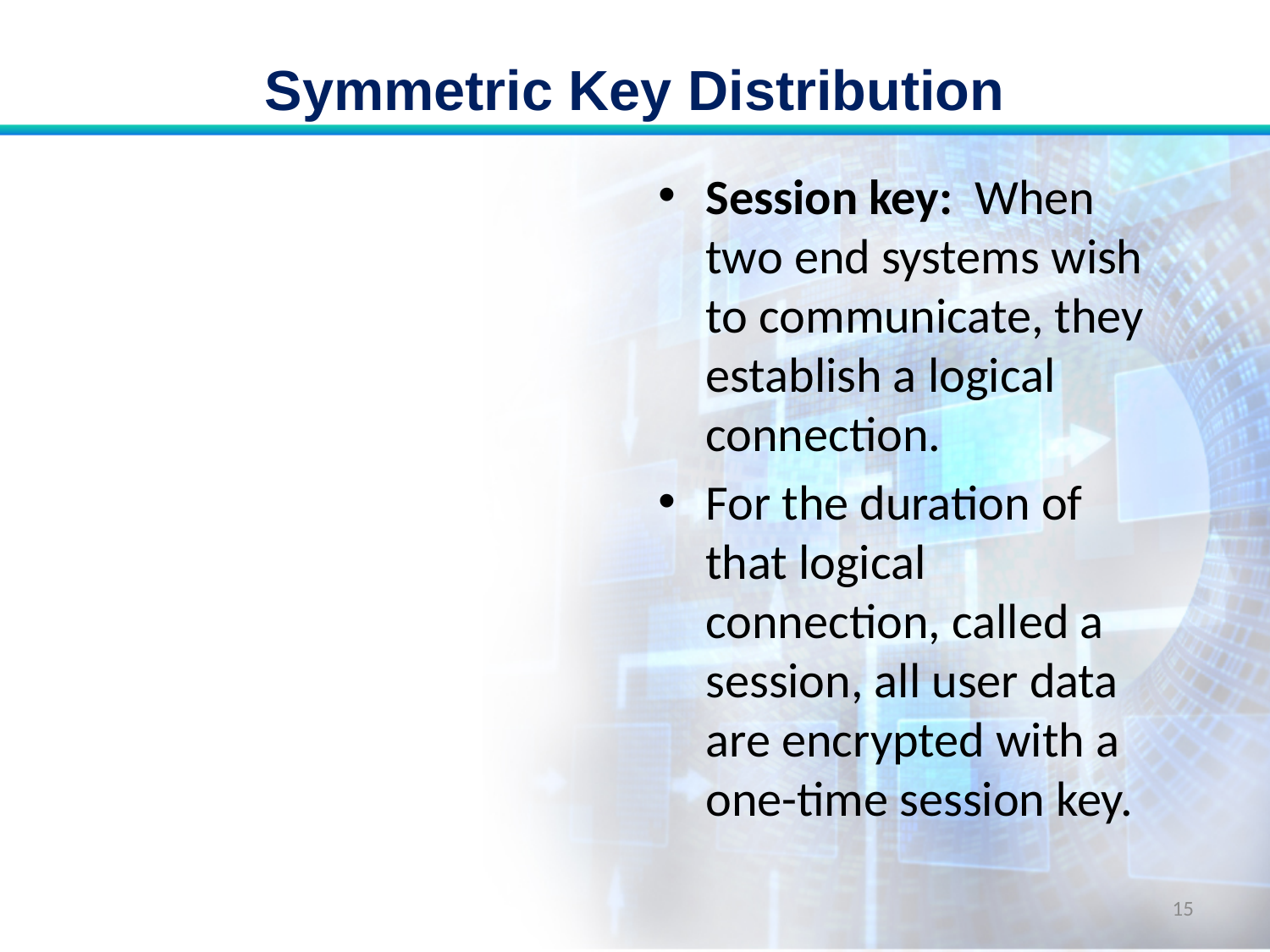

# Symmetric Key Distribution
Session key:  When two end systems wish to communicate, they establish a logical connection.
For the duration of that logical connection, called a session, all user data are encrypted with a one-time session key.
15